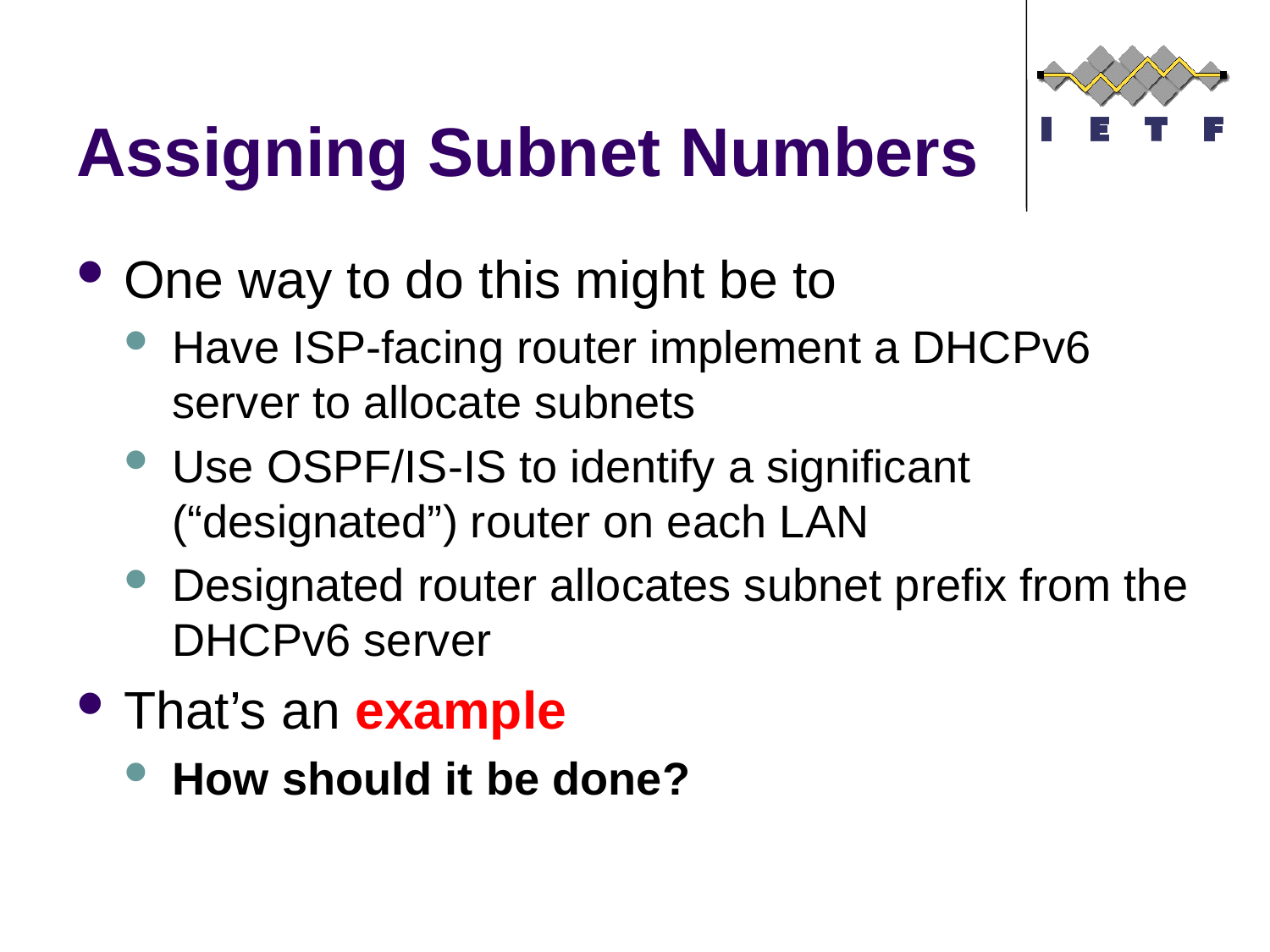

# Assigning Subnet Numbers
One way to do this might be to
Have ISP-facing router implement a DHCPv6 server to allocate subnets
Use OSPF/IS-IS to identify a significant (“designated”) router on each LAN
Designated router allocates subnet prefix from the DHCPv6 server
That’s an example
How should it be done?